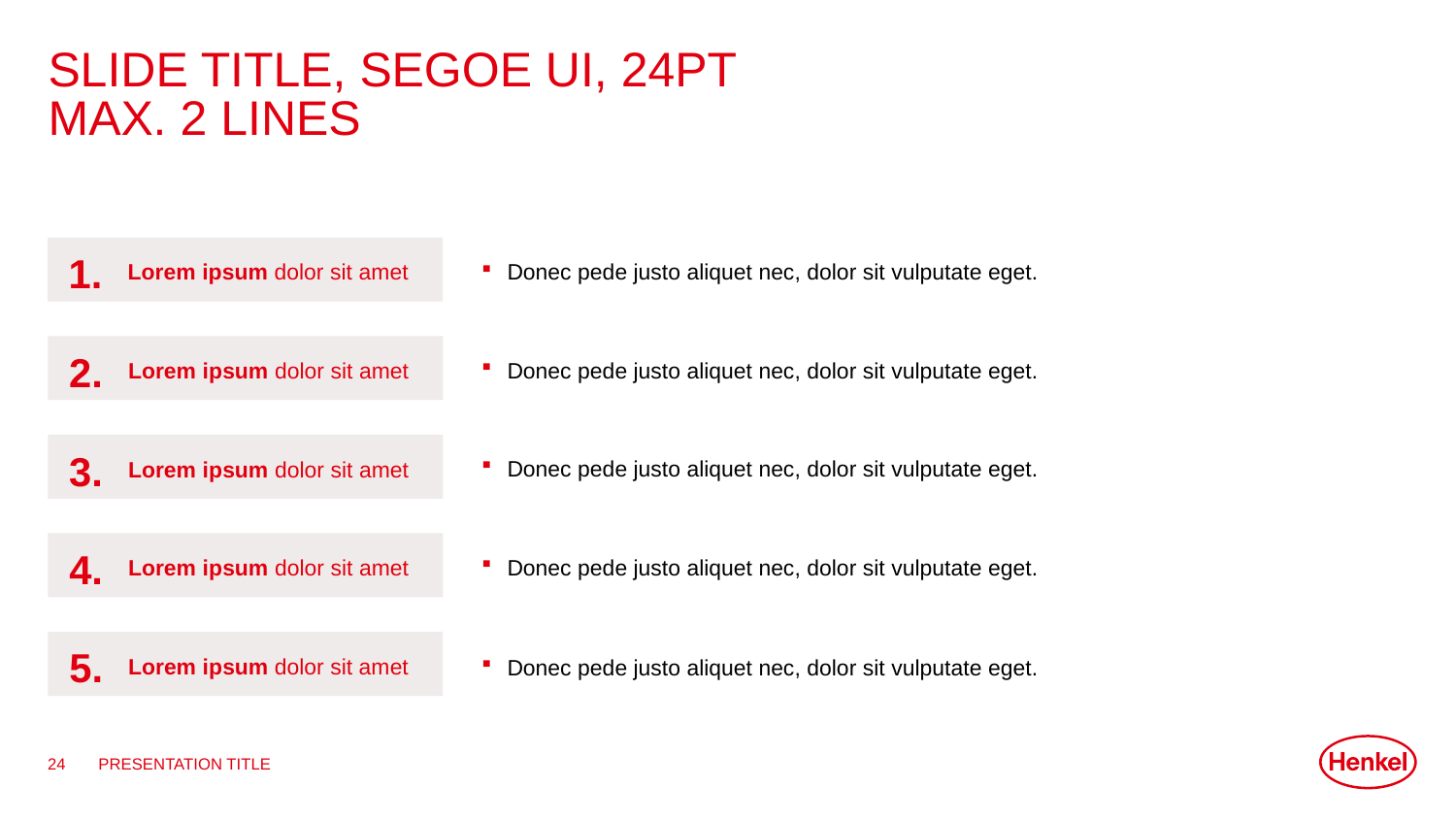

# Slide Title, Segoe UI, 24pt Max. 2 Lines
Lorem ipsum dolor sit amet
1.
Donec pede justo aliquet nec, dolor sit vulputate eget.
Lorem ipsum dolor sit amet
2.
Donec pede justo aliquet nec, dolor sit vulputate eget.
Donec pede justo aliquet nec, dolor sit vulputate eget.
Lorem ipsum dolor sit amet
3.
Lorem ipsum dolor sit amet
Donec pede justo aliquet nec, dolor sit vulputate eget.
4.
5.
Lorem ipsum dolor sit amet
Donec pede justo aliquet nec, dolor sit vulputate eget.
24
Presentation title